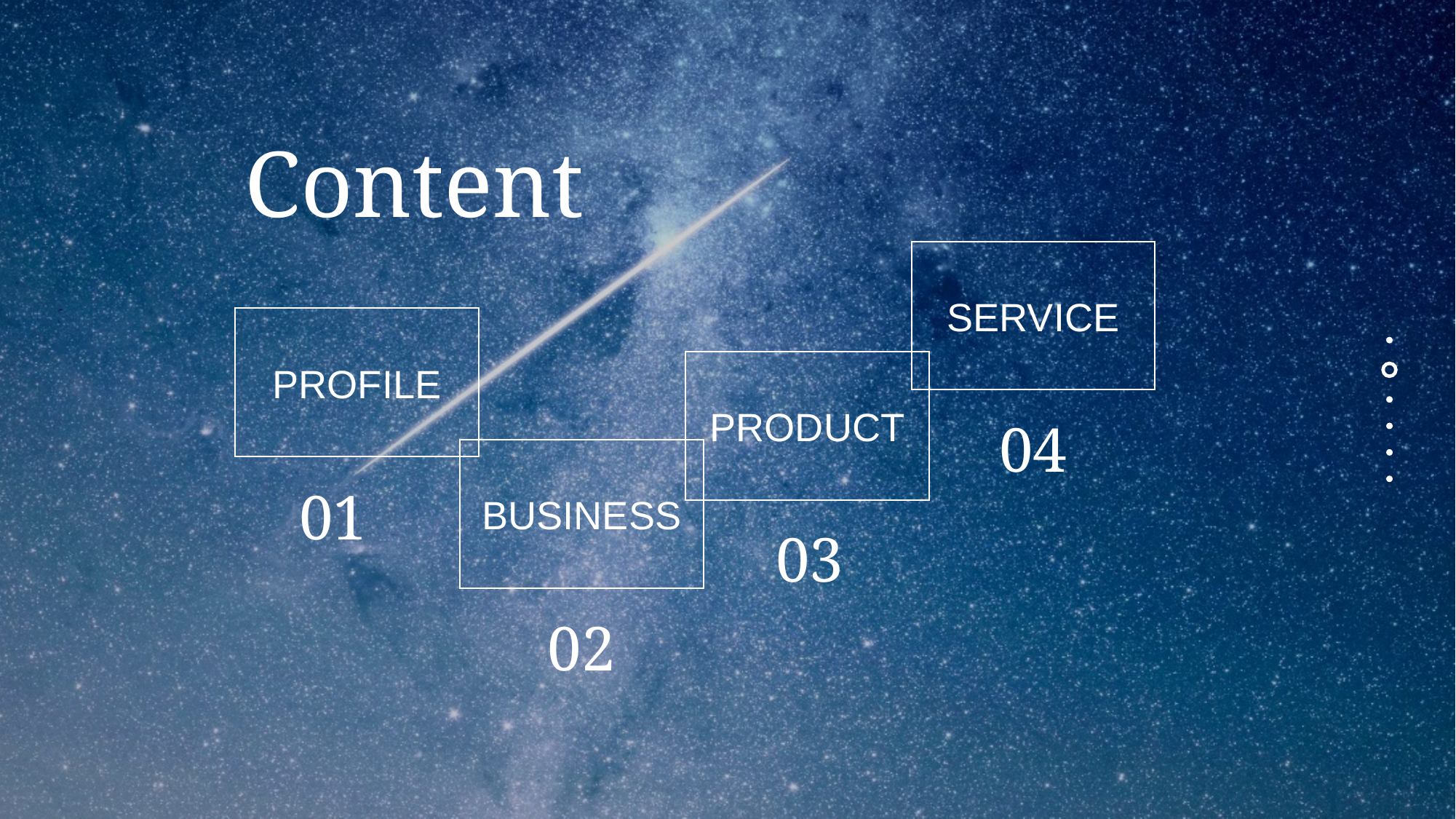

Content
service
Profile

Product
04
Business
01
03
02